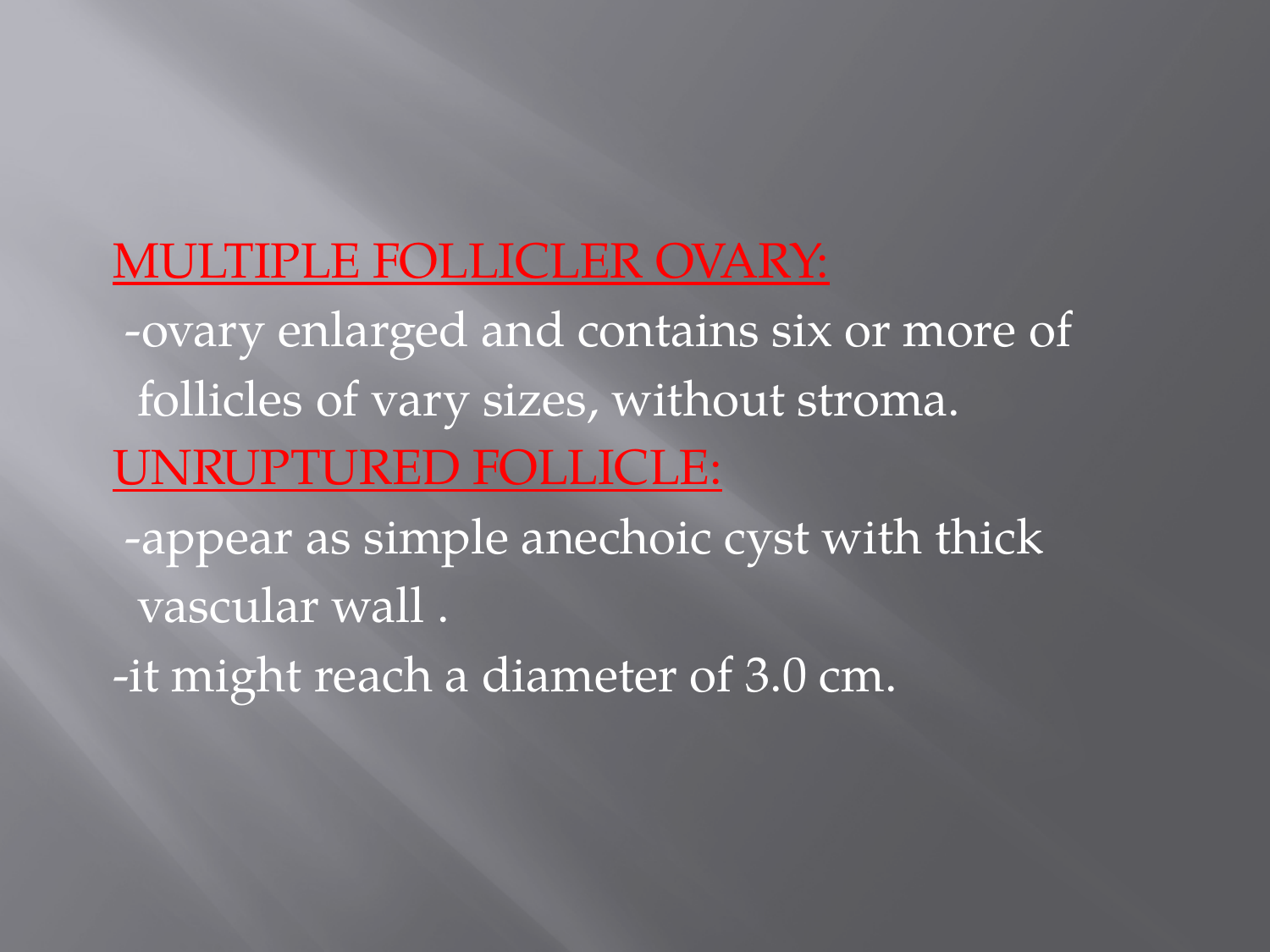

#
   MULTIPLE FOLLICLER OVARY:
    -ovary enlarged and contains six or more of
     follicles of vary sizes, without stroma.
   UNRUPTURED FOLLICLE:
    -appear as simple anechoic cyst with thick
     vascular wall .
   -it might reach a diameter of 3.0 cm.